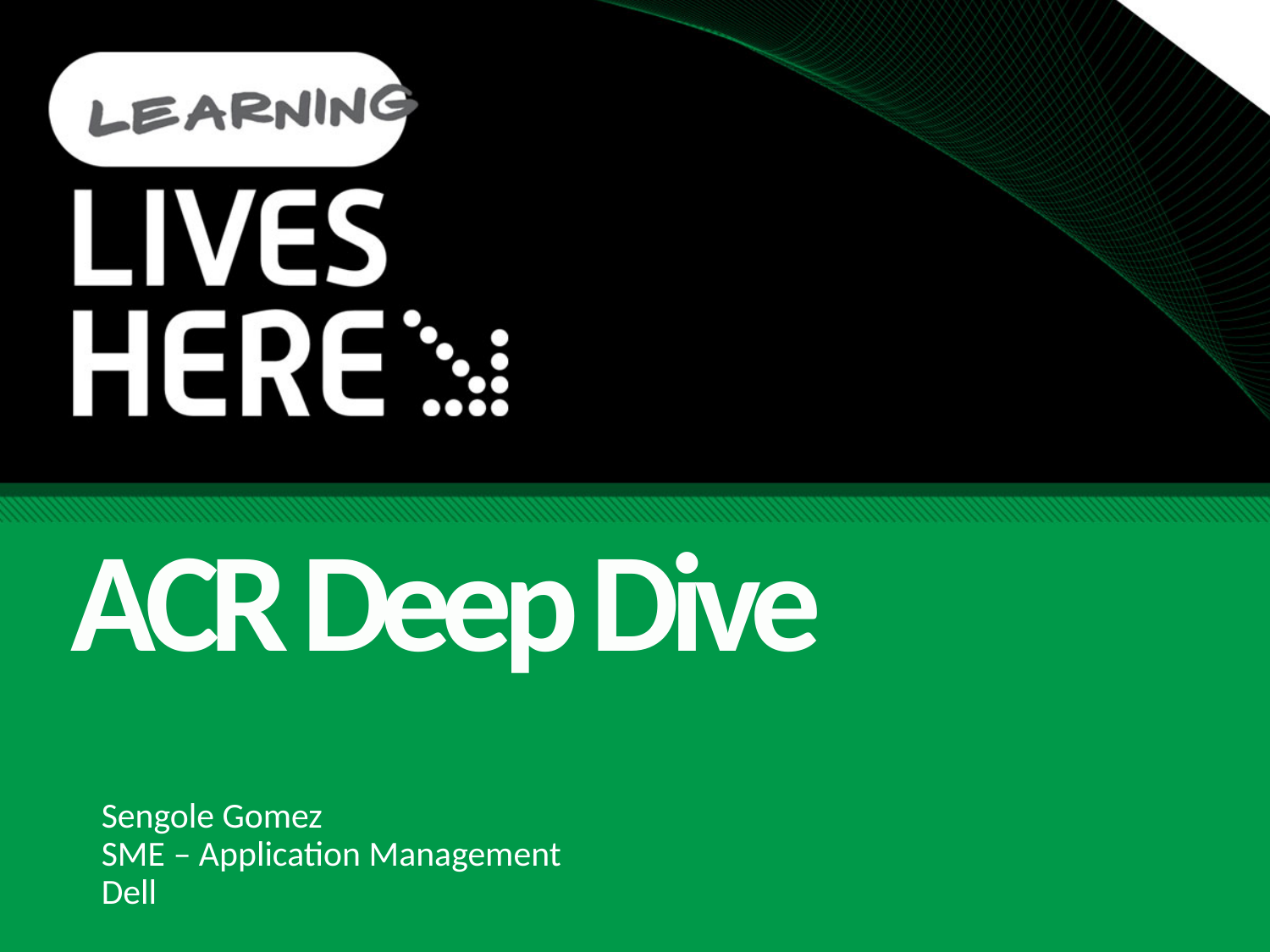

ACR Deep Dive
Sengole Gomez
SME – Application Management
Dell